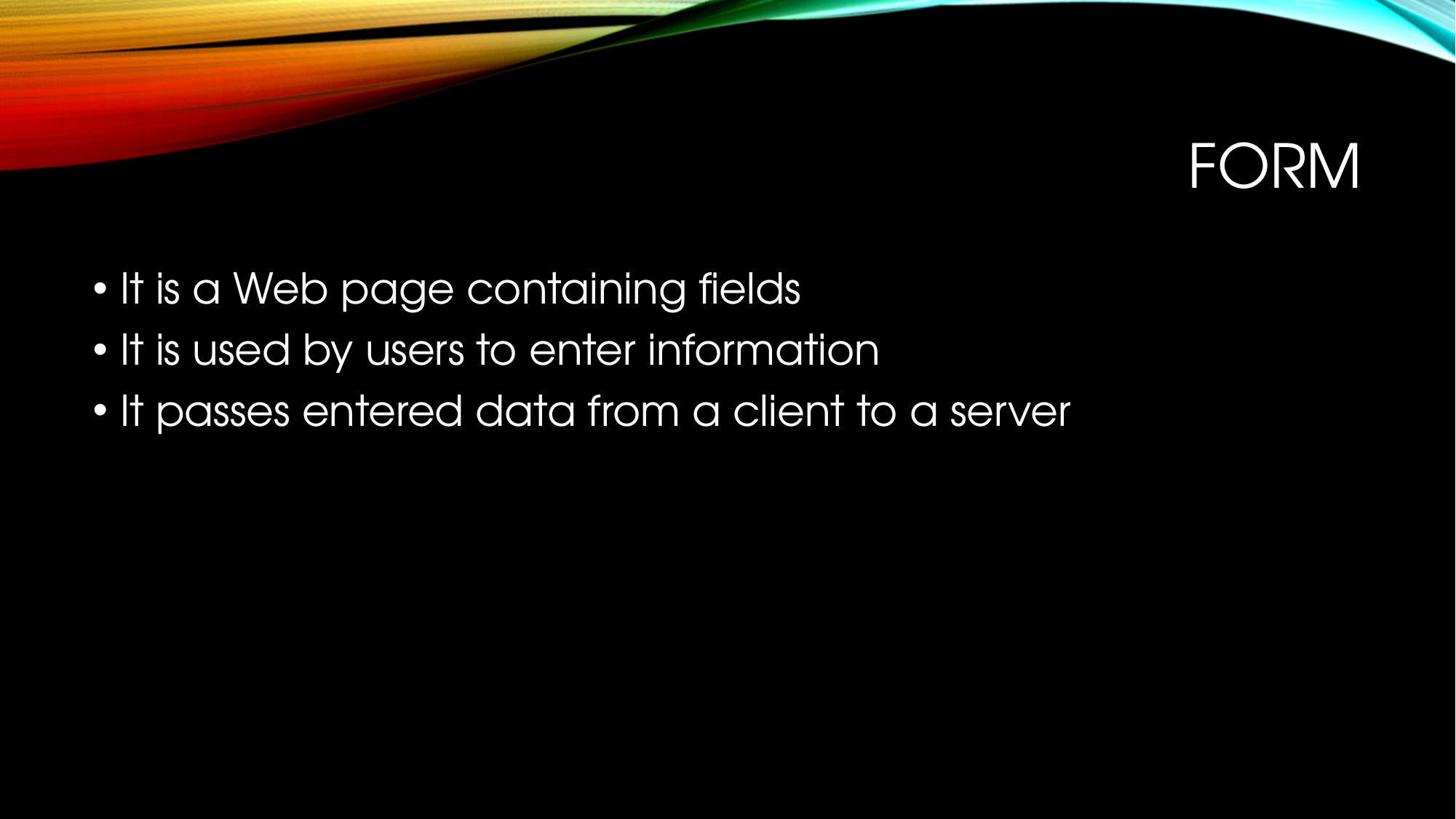

# Form
It is a Web page containing fields
It is used by users to enter information
It passes entered data from a client to a server